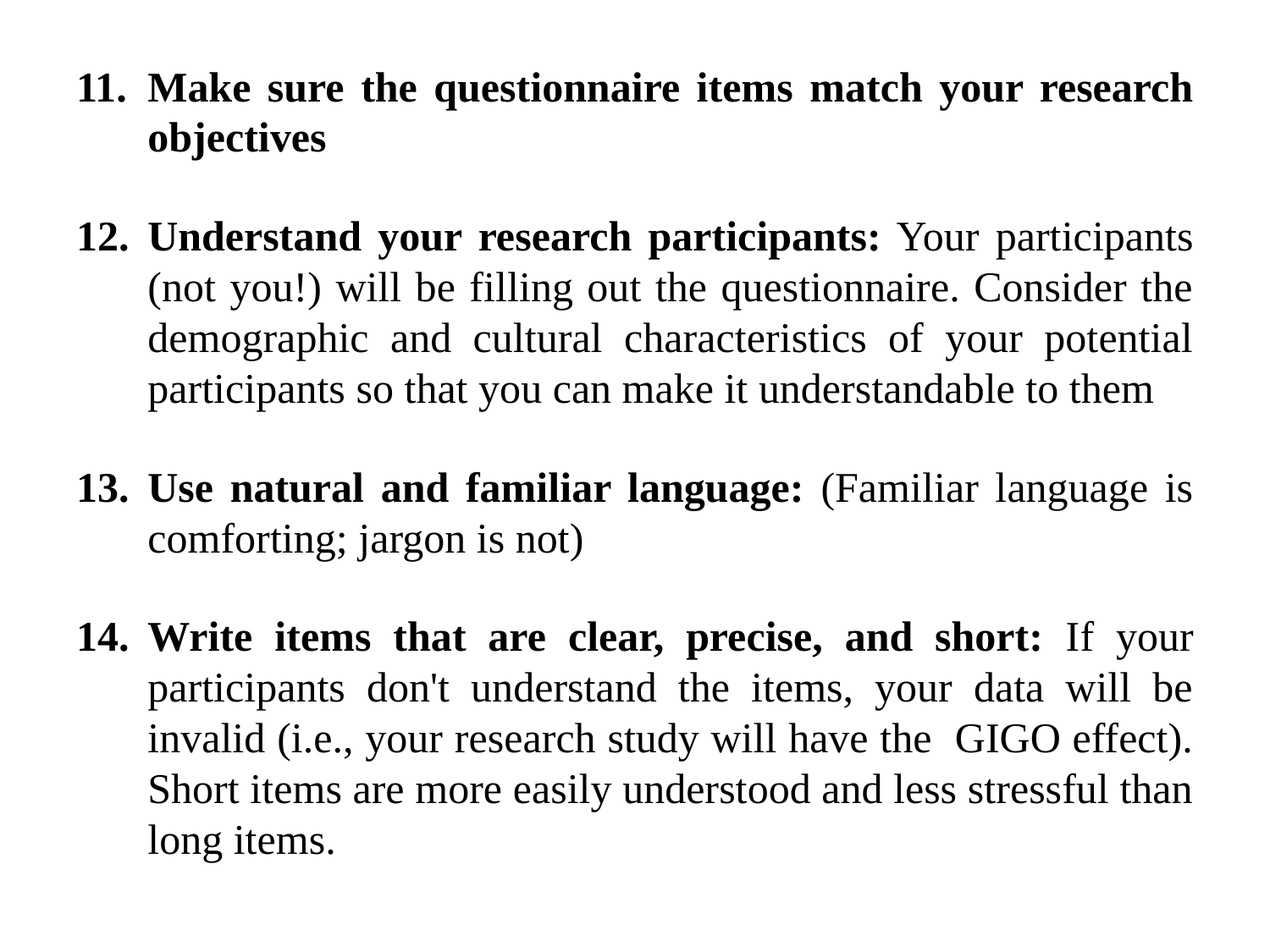

Make sure the questionnaire items match your research objectives

Understand your research participants: Your participants (not you!) will be filling out the questionnaire. Consider the demographic and cultural characteristics of your potential participants so that you can make it understandable to them

Use natural and familiar language: (Familiar language is comforting; jargon is not)

Write items that are clear, precise, and short: If your participants don't understand the items, your data will be invalid (i.e., your research study will have the  GIGO effect). Short items are more easily understood and less stressful than long items.